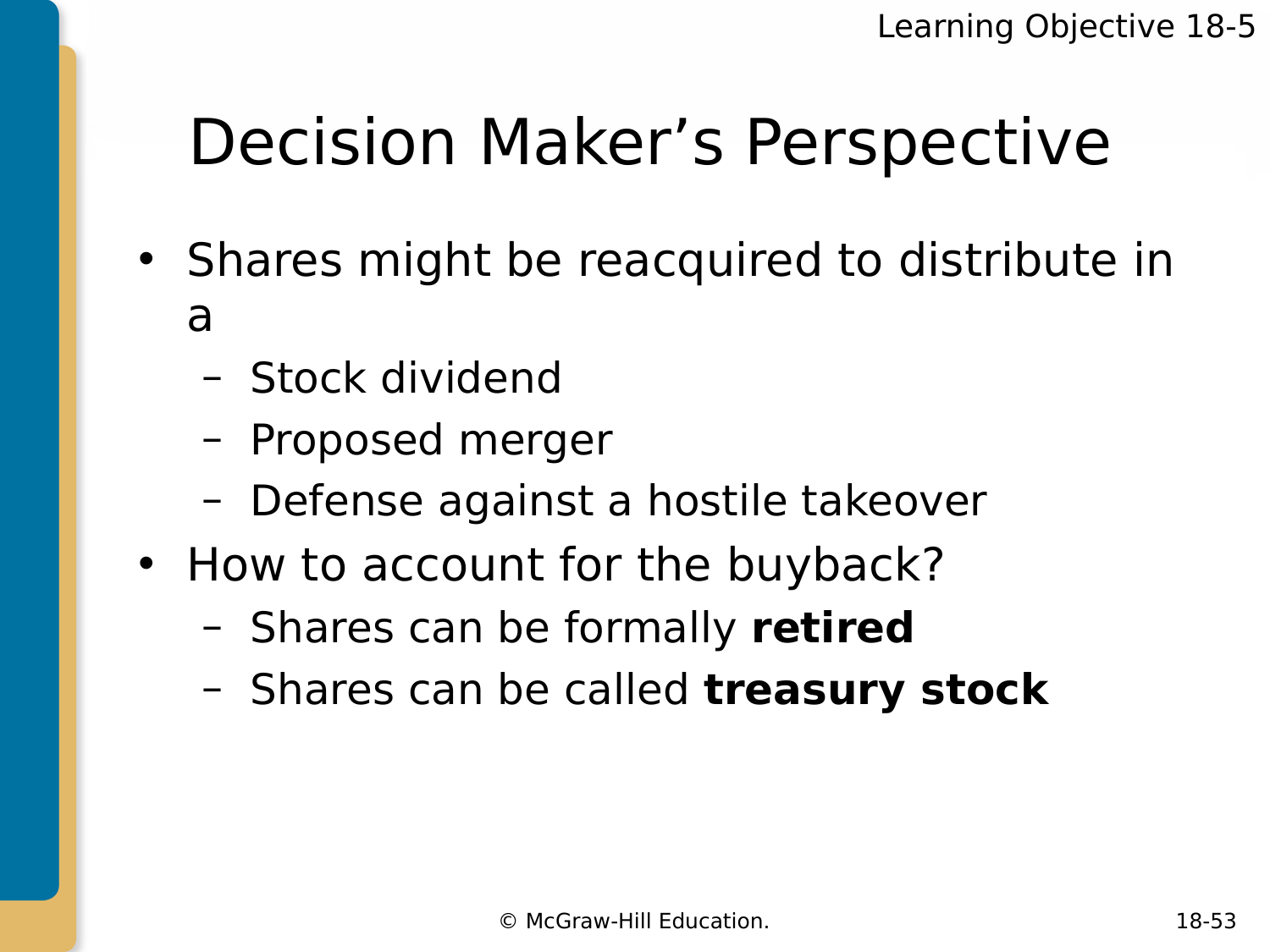

Learning Objective 18-5
# Decision Maker’s Perspective
Shares might be reacquired to distribute in a
Stock dividend
Proposed merger
Defense against a hostile takeover
How to account for the buyback?
Shares can be formally retired
Shares can be called treasury stock